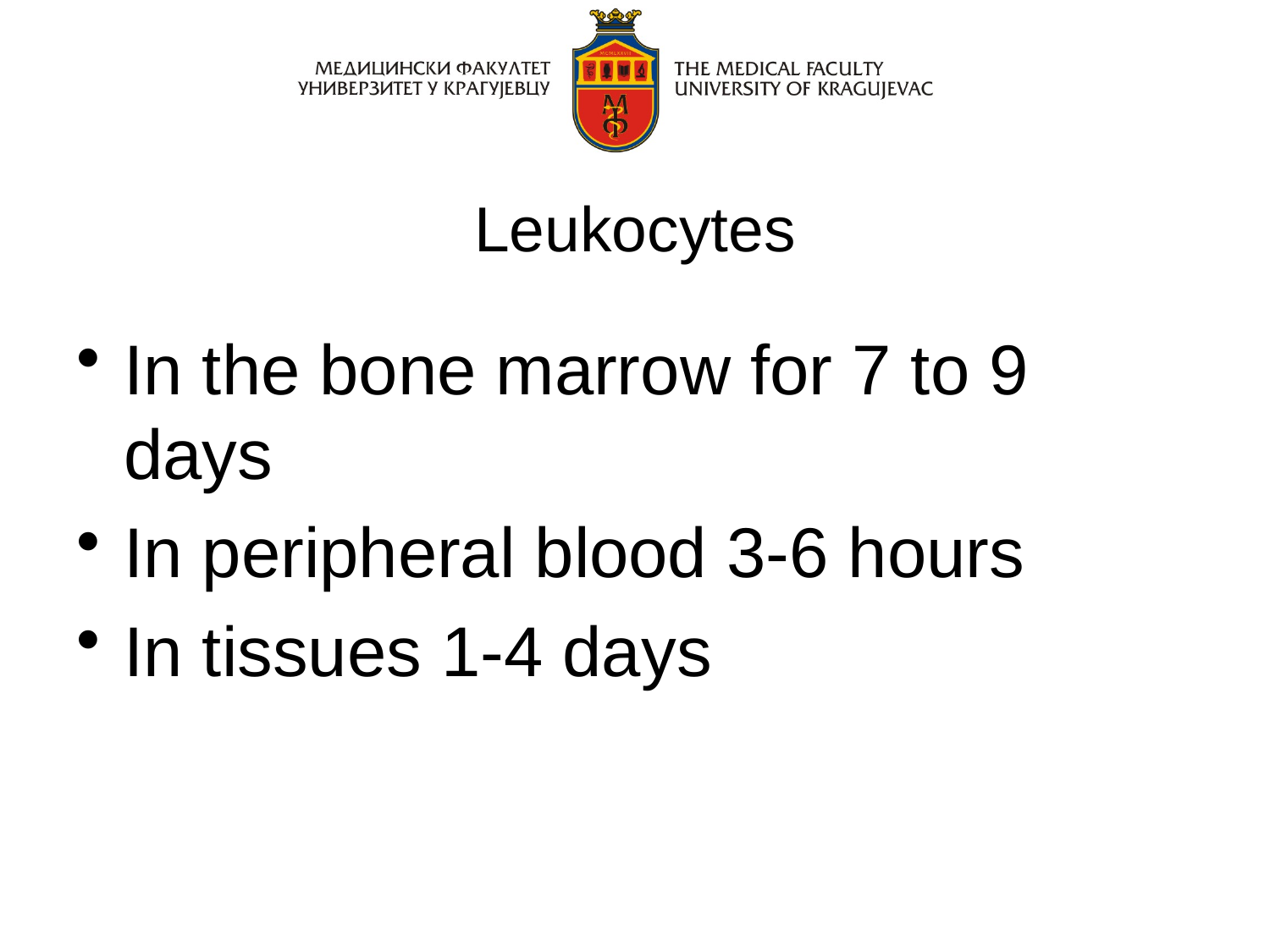

# Leukocytes
In the bone marrow for 7 to 9 days
In peripheral blood 3-6 hours
In tissues 1-4 days